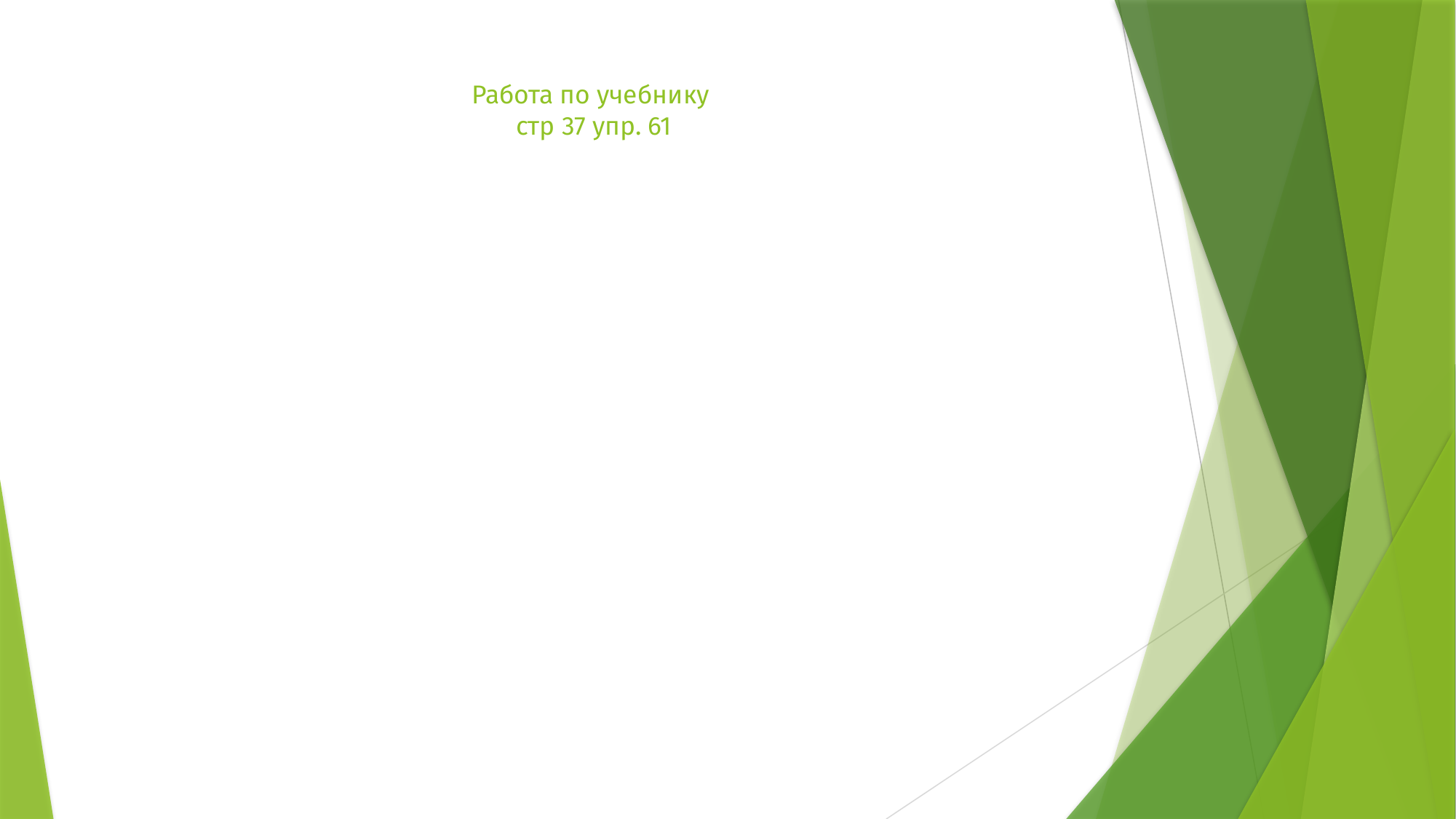

# Работа по учебнику стр 37 упр. 61